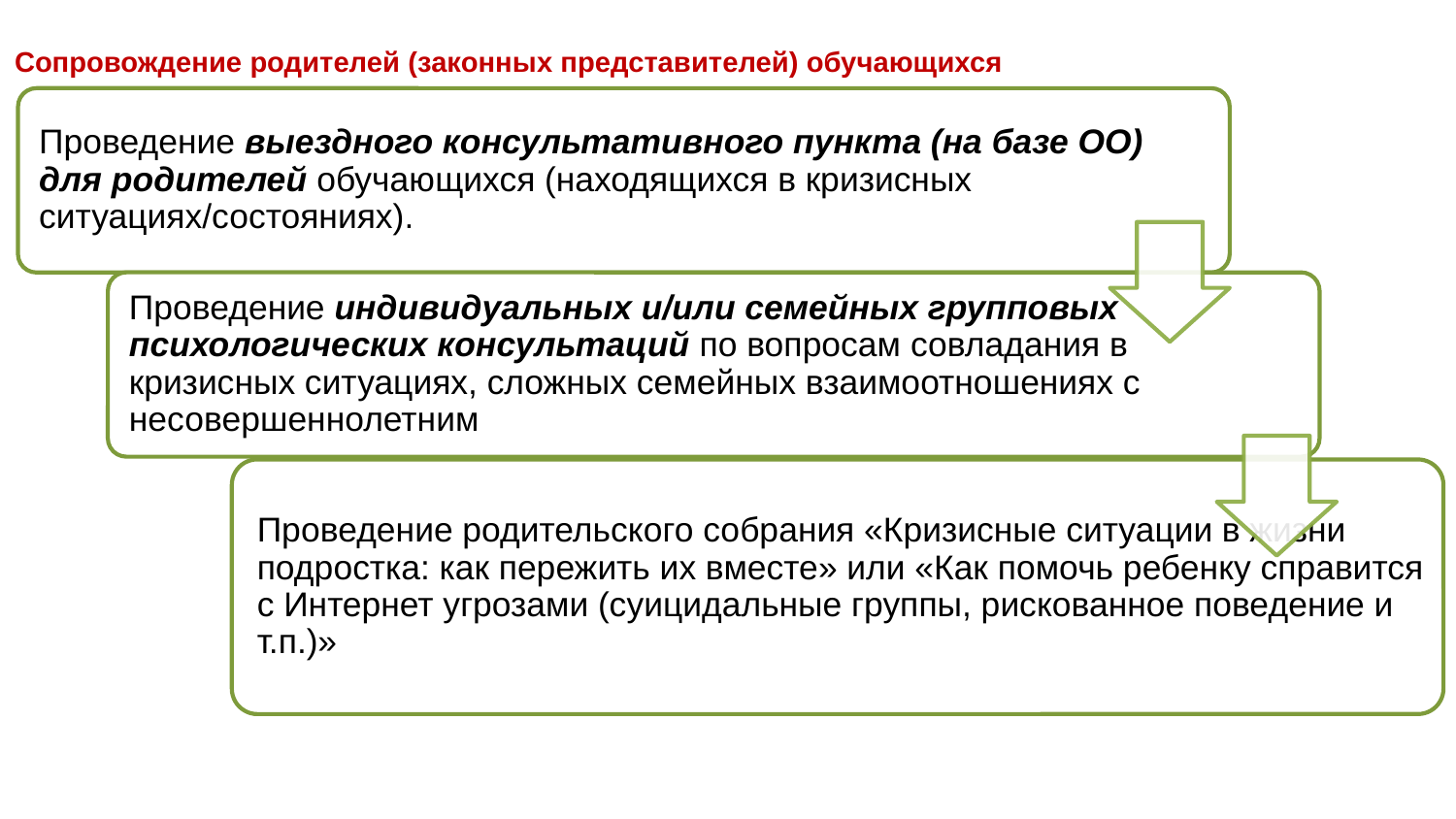

Сопровождение родителей (законных представителей) обучающихся
Проведение выездного консультативного пункта (на базе ОО) для родителей обучающихся (находящихся в кризисных ситуациях/состояниях).
Проведение индивидуальных и/или семейных групповых психологических консультаций по вопросам совладания в кризисных ситуациях, сложных семейных взаимоотношениях с несовершеннолетним
Проведение родительского собрания «Кризисные ситуации в жизни подростка: как пережить их вместе» или «Как помочь ребенку справится с Интернет угрозами (суицидальные группы, рискованное поведение и т.п.)»

17